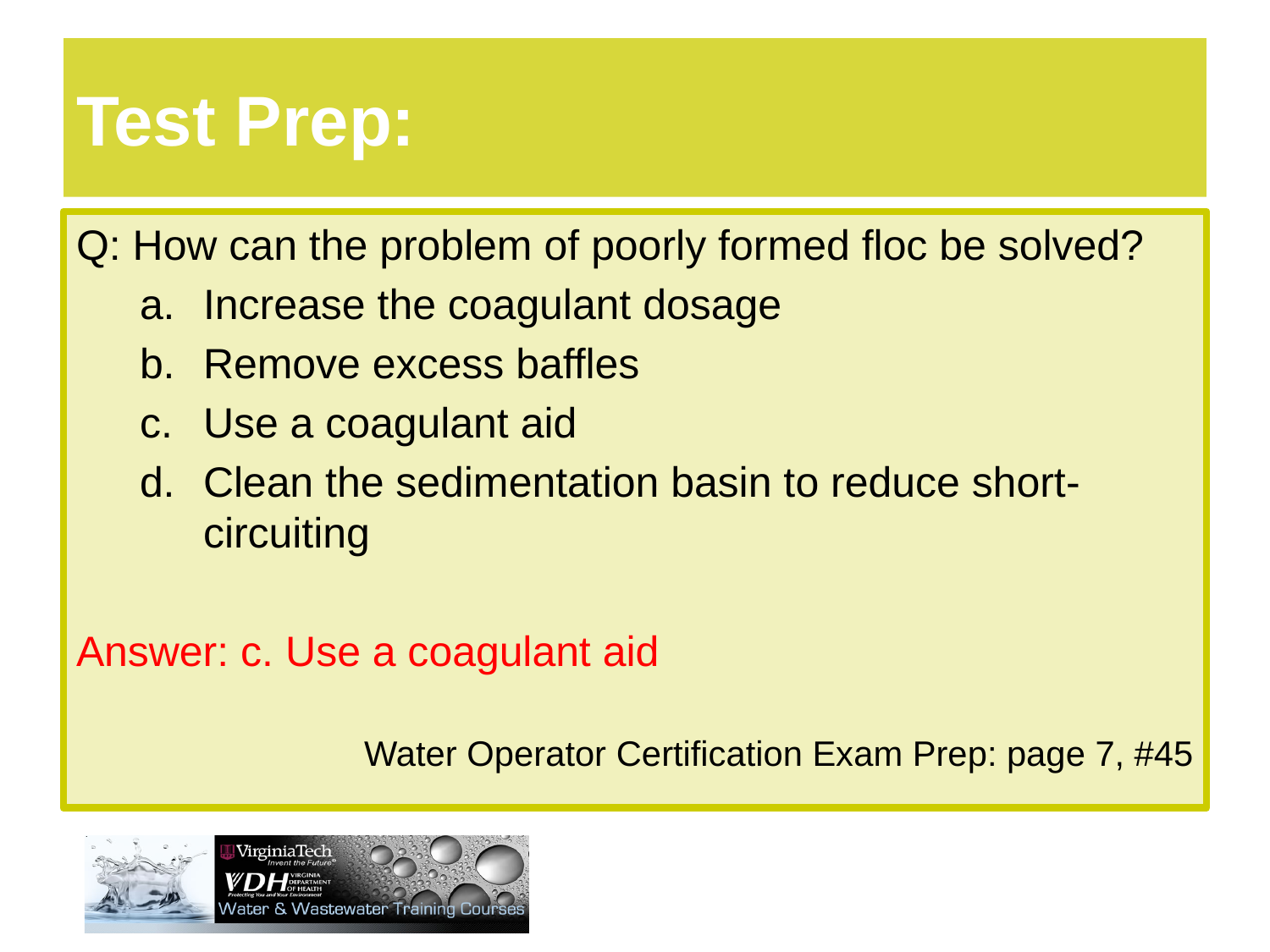

# Test Prep:
Q: How can the problem of poorly formed floc be solved?
Increase the coagulant dosage
Remove excess baffles
Use a coagulant aid
Clean the sedimentation basin to reduce short-circuiting

Answer: c. Use a coagulant aid

Water Operator Certification Exam Prep: page 7, #45